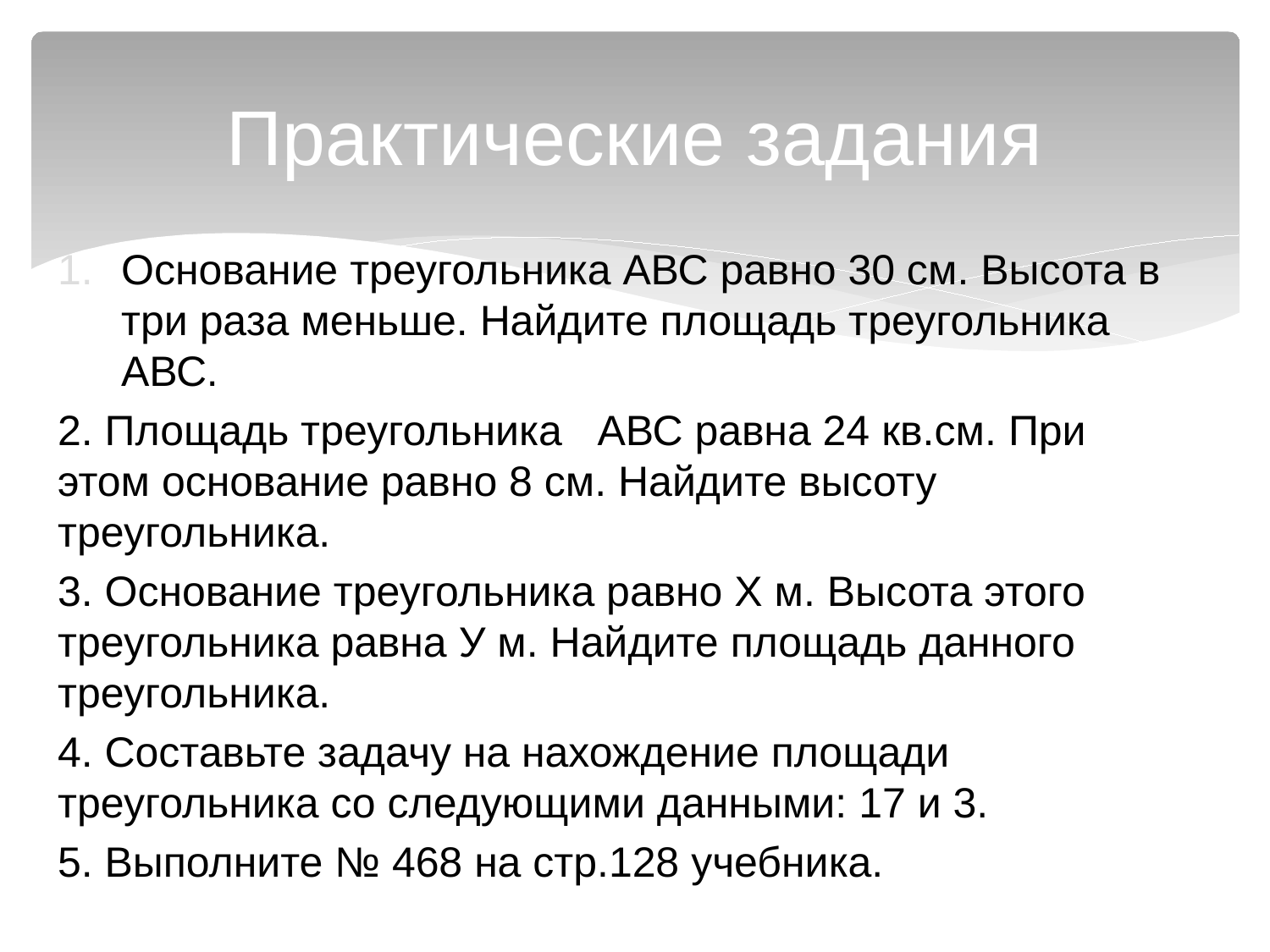

# Практические задания
Основание треугольника АВС равно 30 см. Высота в три раза меньше. Найдите площадь треугольника АВС.
2. Площадь треугольника   АВС равна 24 кв.см. При этом основание равно 8 см. Найдите высоту треугольника.
3. Основание треугольника равно Х м. Высота этого треугольника равна У м. Найдите площадь данного треугольника.
4. Составьте задачу на нахождение площади треугольника со следующими данными: 17 и 3.
5. Выполните № 468 на стр.128 учебника.